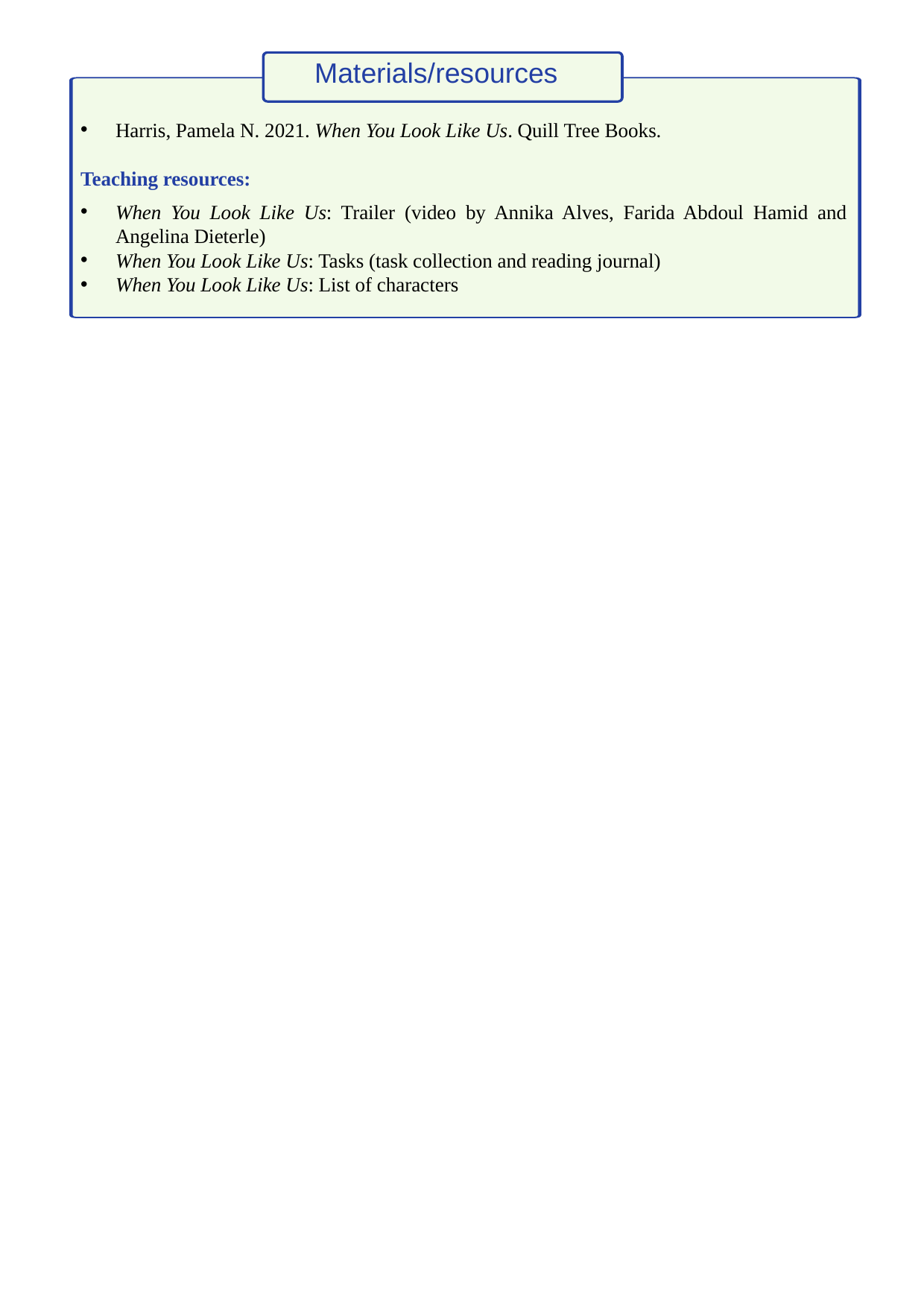

Materials/resources

Harris, Pamela N. 2021. When You Look Like Us. Quill Tree Books.

Teaching resources:
When You Look Like Us: Trailer (video by Annika Alves, Farida Abdoul Hamid and Angelina Dieterle)
When You Look Like Us: Tasks (task collection and reading journal)
When You Look Like Us: List of characters